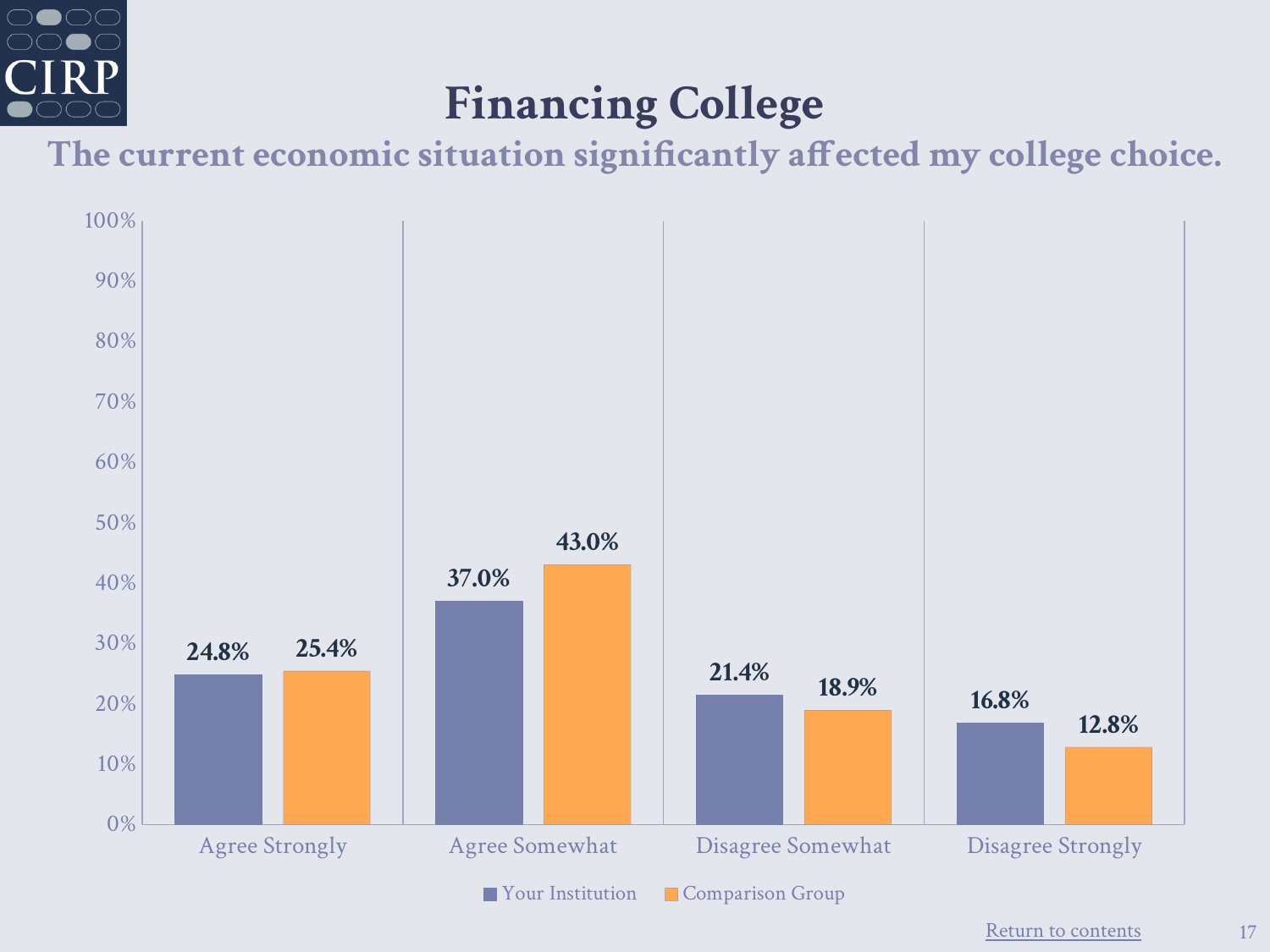

# Financing College The current economic situation significantly affected my college choice.

### Chart

| Category | Your Institution | Comparison Group |
|---|---|---|
| Agree Strongly | 0.248 | 0.254 |
| Agree Somewhat | 0.37 | 0.43 |
| Disagree Somewhat | 0.214 | 0.189 |
| Disagree Strongly | 0.168 | 0.128 |
17